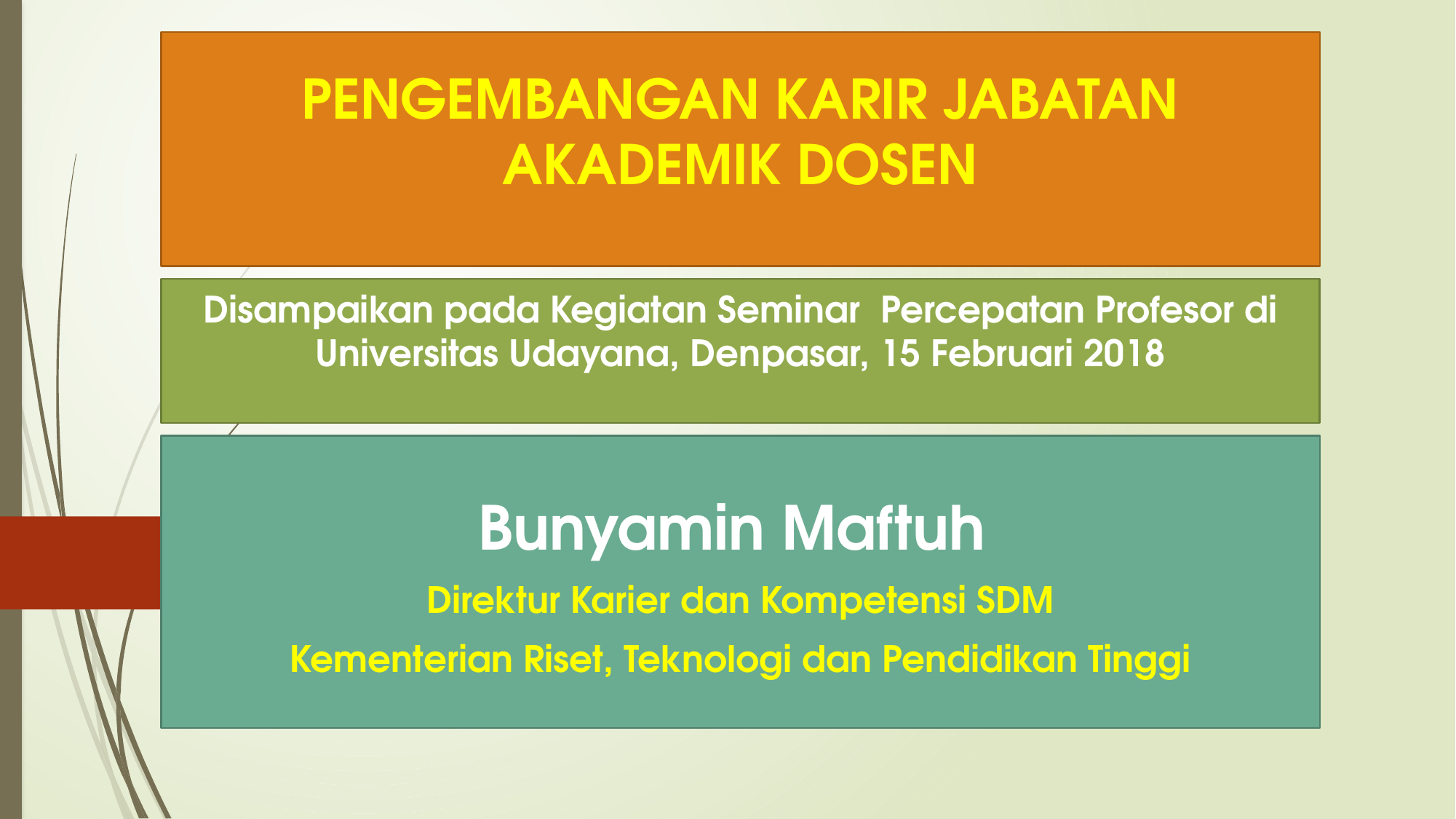

# PENGEMBANGAN KARIR JABATAN AKADEMIK DOSEN
Disampaikan pada Kegiatan Seminar  Percepatan Profesor di Universitas Udayana, Denpasar, 15 Februari 2018

Bunyamin Maftuh
Direktur Karier dan Kompetensi SDM
Kementerian Riset, Teknologi dan Pendidikan Tinggi